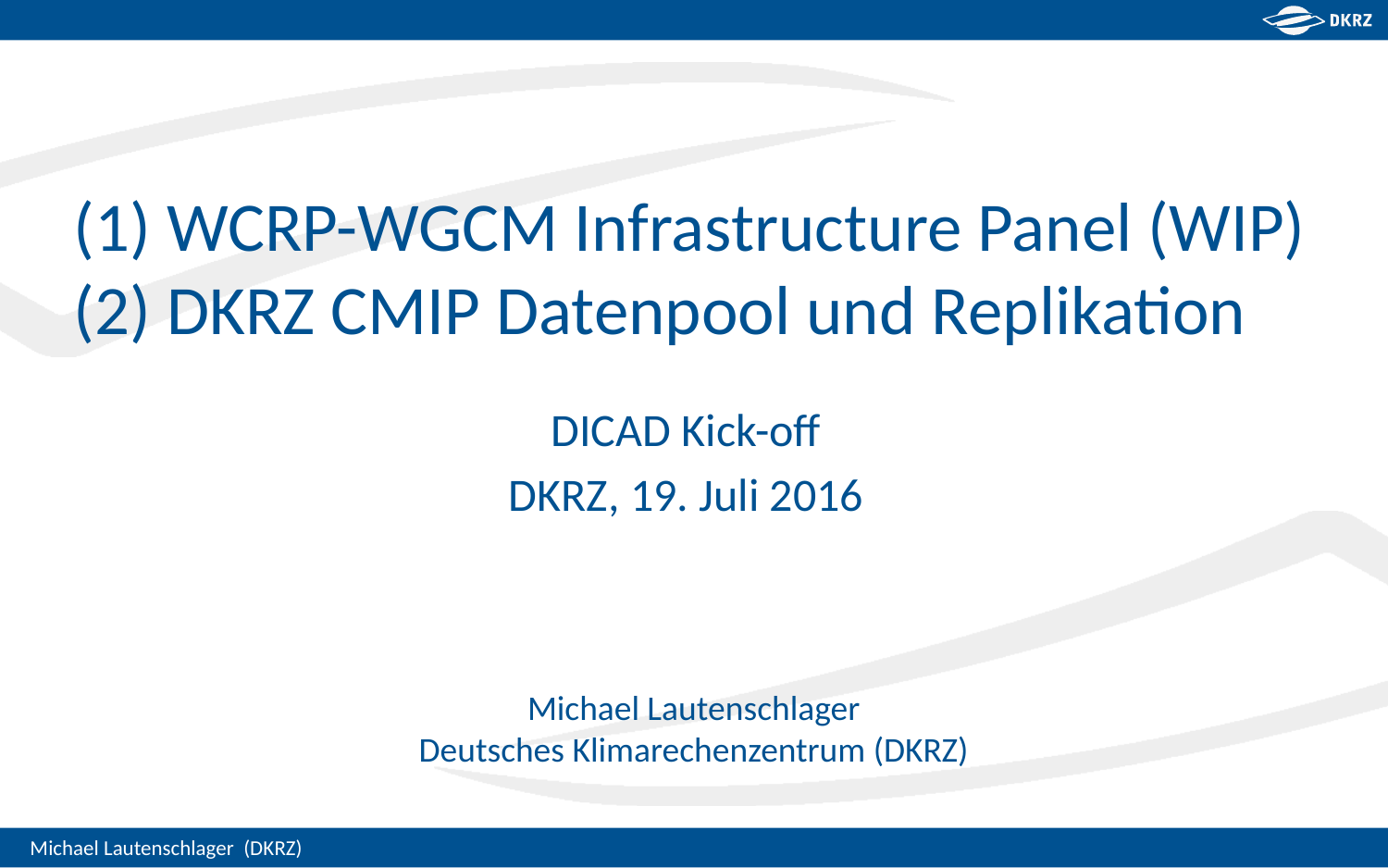

# (1) WCRP-WGCM Infrastructure Panel (WIP) (2) DKRZ CMIP Datenpool und Replikation
DICAD Kick-off
DKRZ, 19. Juli 2016